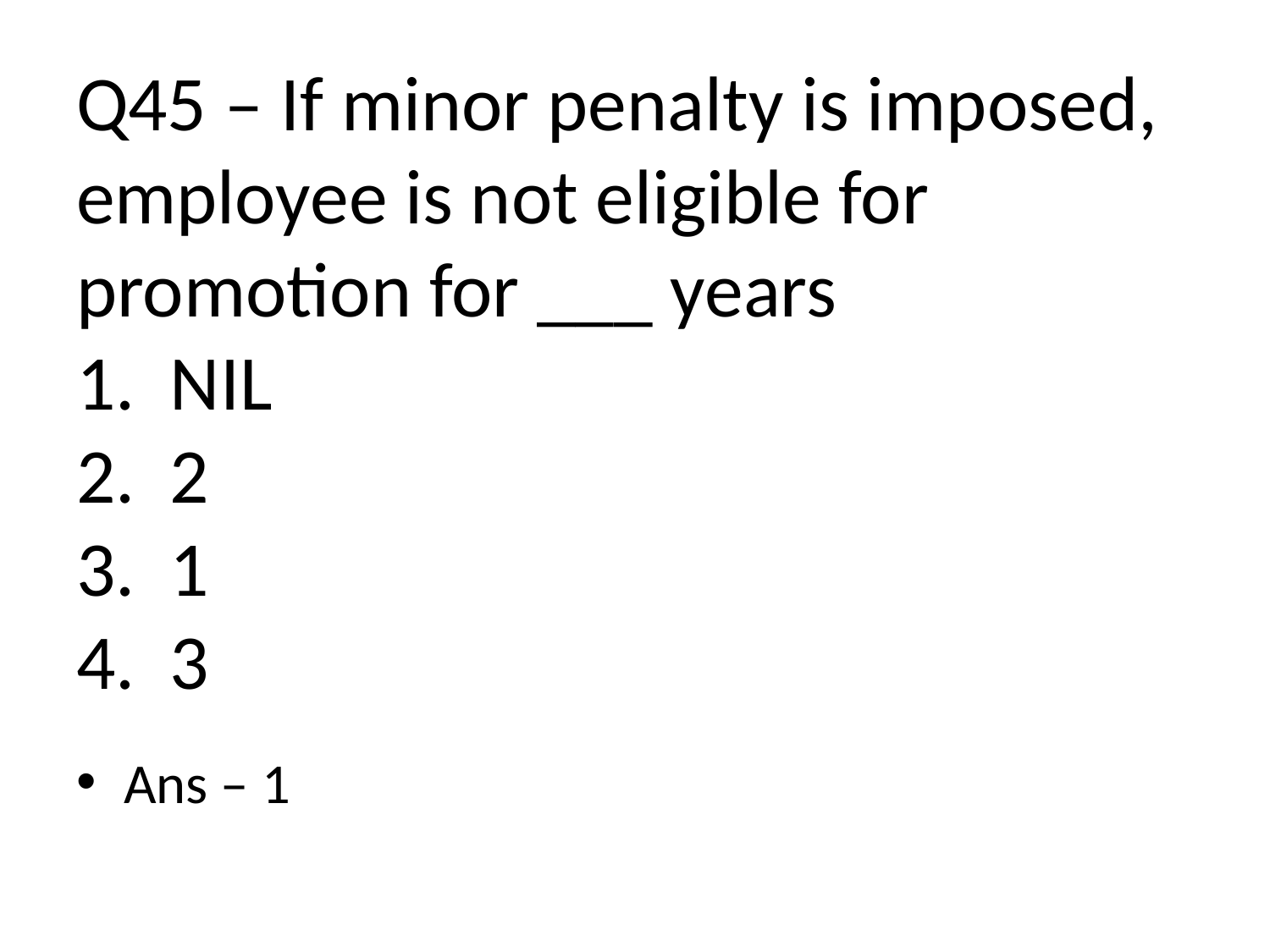

# Q45 – If minor penalty is imposed, employee is not eligible for promotion for ___ years 1.  NIL 2.  2 3.  1 4.  3
Ans – 1